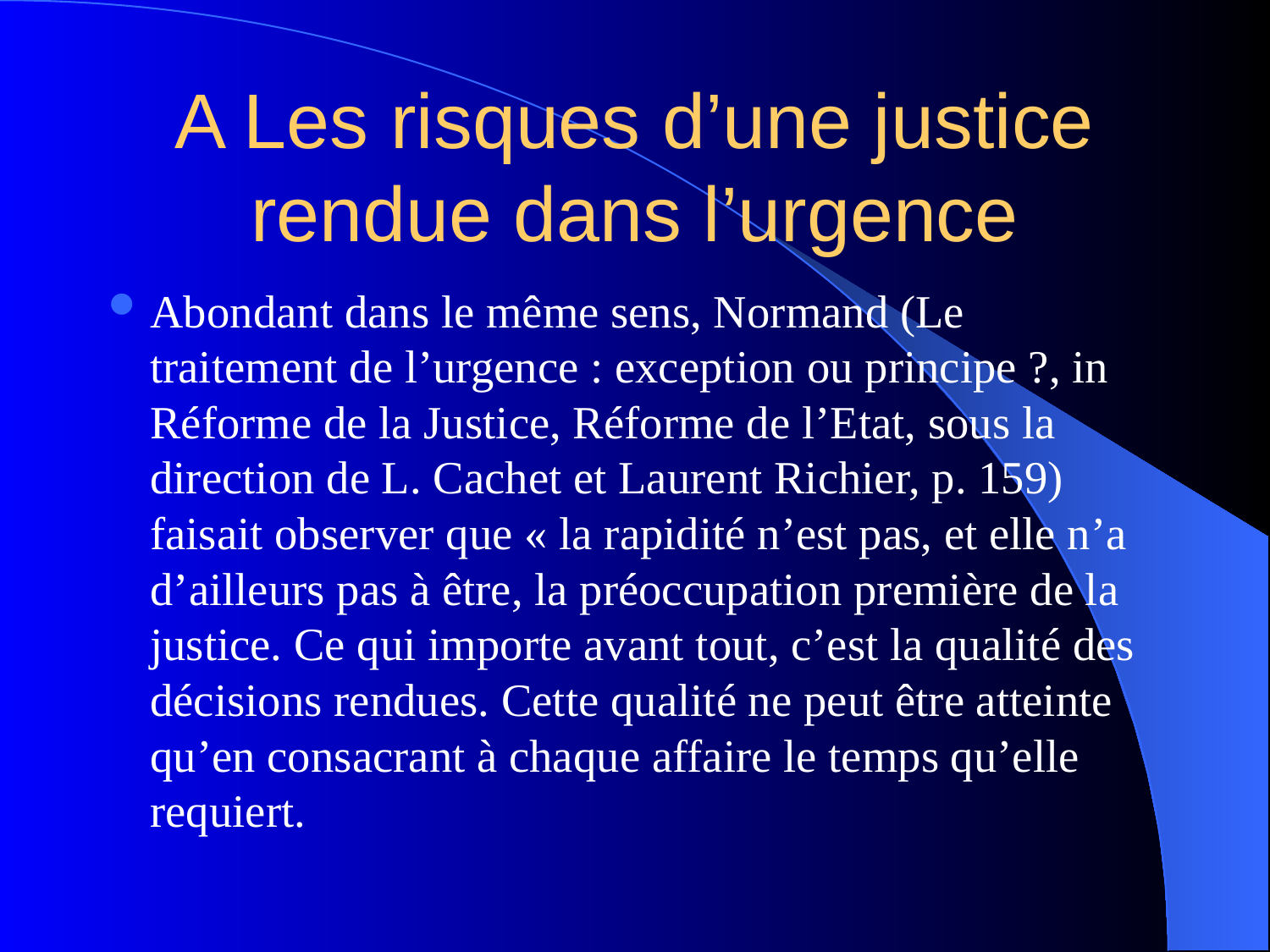

# A Les risques d’une justice rendue dans l’urgence
Abondant dans le même sens, Normand (Le traitement de l’urgence : exception ou principe ?, in Réforme de la Justice, Réforme de l’Etat, sous la direction de L. Cachet et Laurent Richier, p. 159) faisait observer que « la rapidité n’est pas, et elle n’a d’ailleurs pas à être, la préoccupation première de la justice. Ce qui importe avant tout, c’est la qualité des décisions rendues. Cette qualité ne peut être atteinte qu’en consacrant à chaque affaire le temps qu’elle requiert.